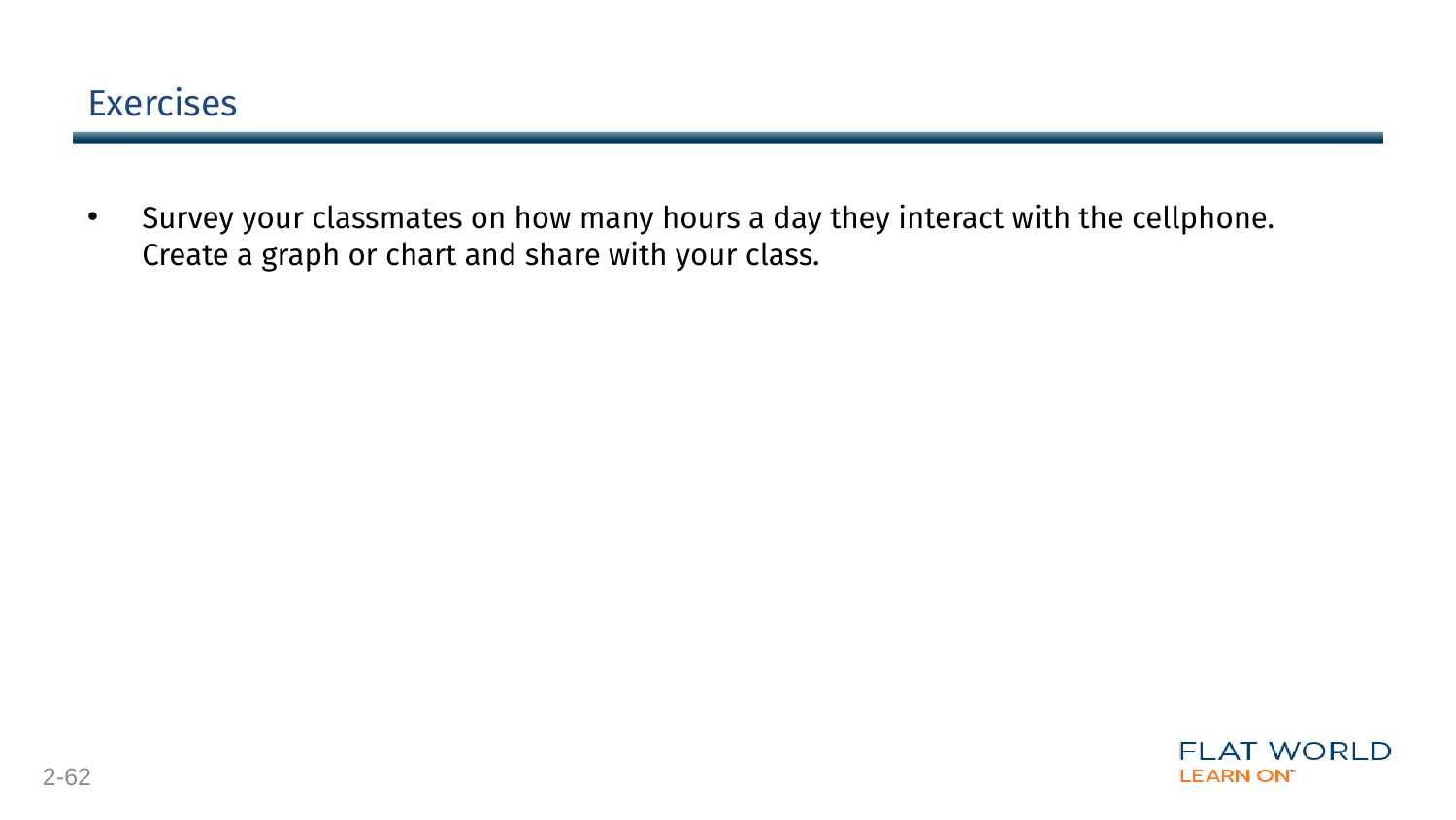

# Exercises
Survey your classmates on how many hours a day they interact with the cellphone. Create a graph or chart and share with your class.
2-62